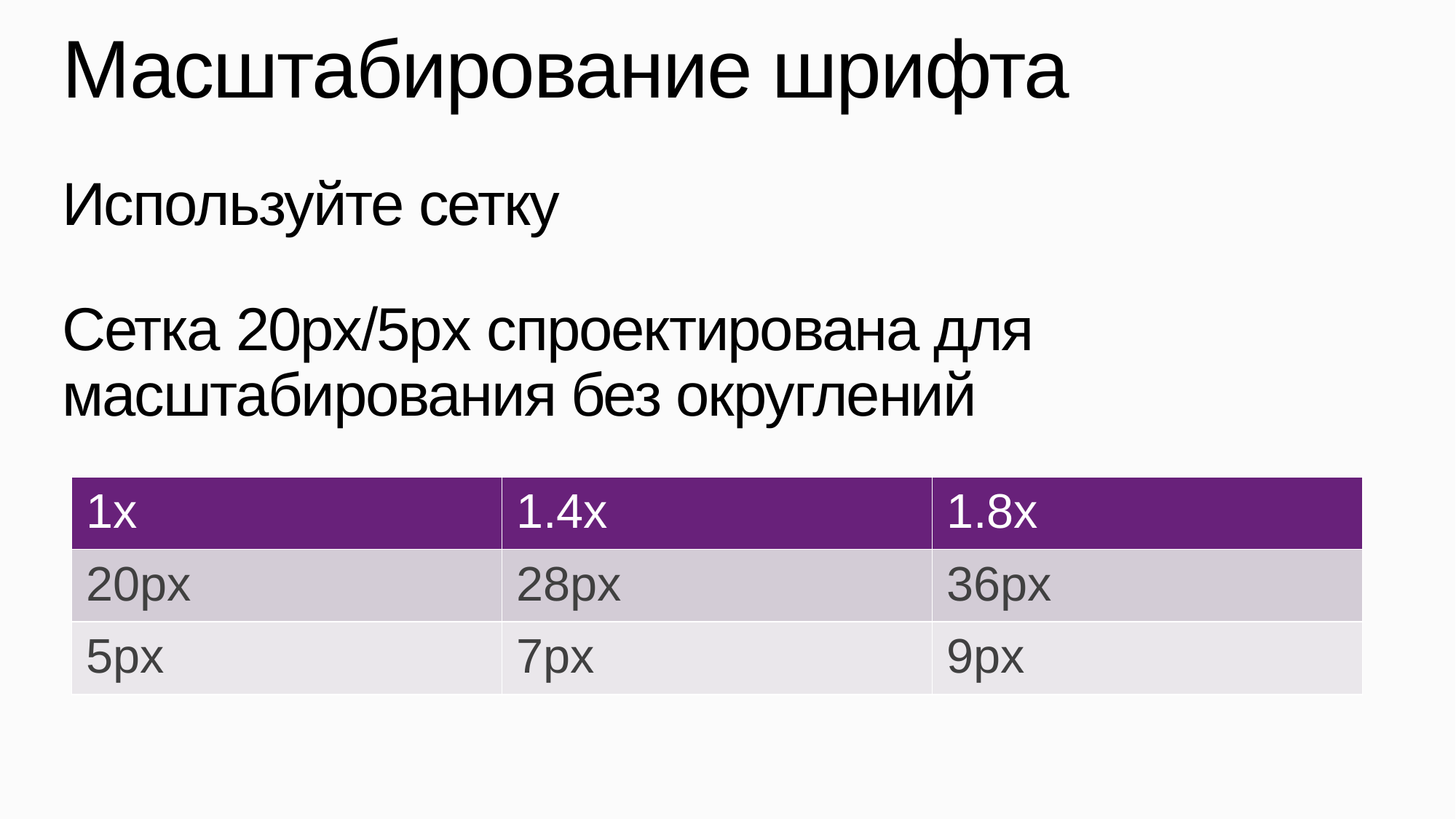

# Масштабирование шрифта
Используйте сетку

Сетка 20px/5px спроектирована для масштабирования без округлений
| 1x | 1.4x | 1.8x |
| --- | --- | --- |
| 20px | 28px | 36px |
| 5px | 7px | 9px |